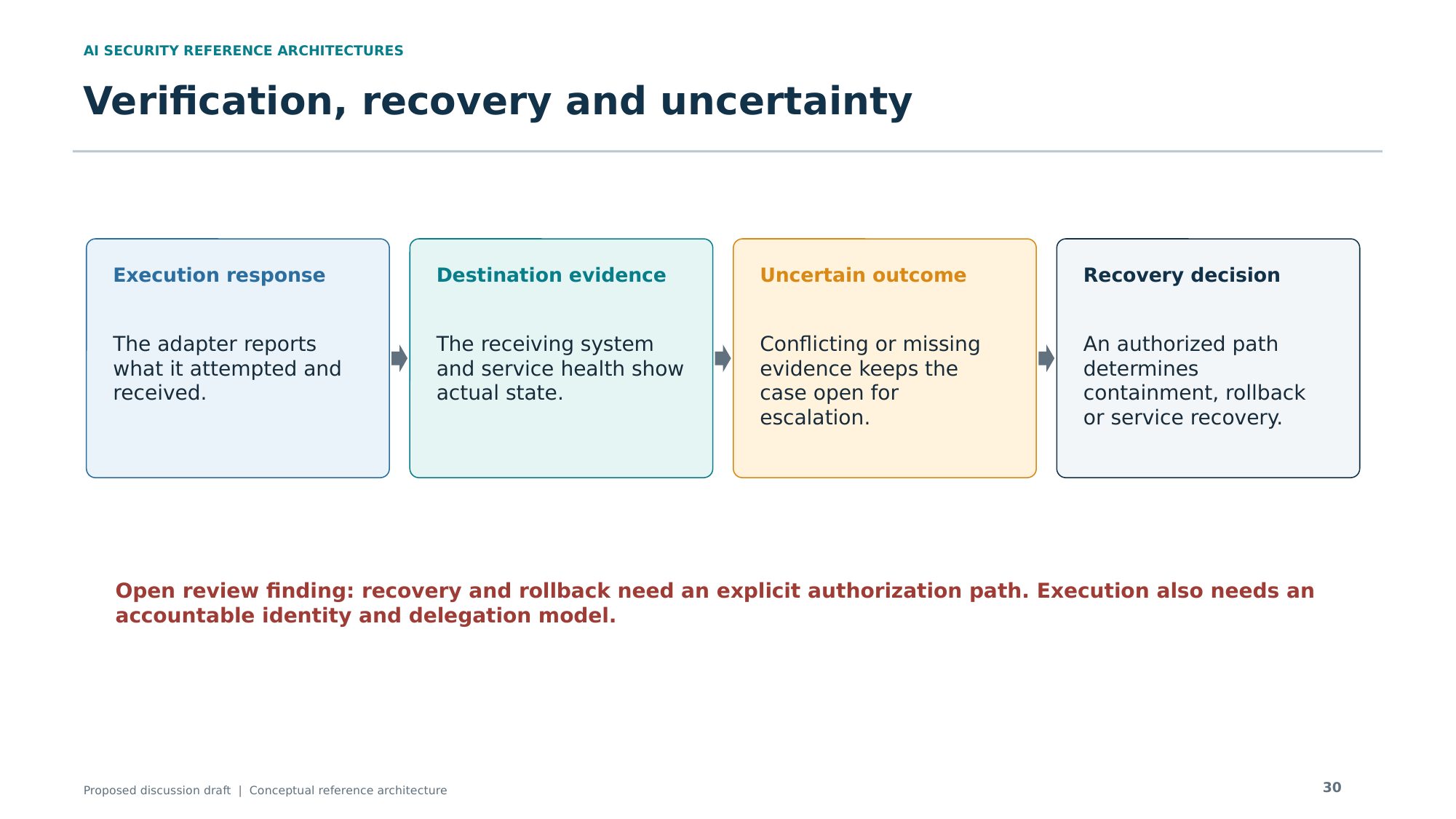

AI SECURITY REFERENCE ARCHITECTURES
Verification, recovery and uncertainty

Execution response
Destination evidence
Uncertain outcome
Recovery decision
The adapter reports what it attempted and received.
The receiving system and service health show actual state.
Conflicting or missing evidence keeps the case open for escalation.
An authorized path determines containment, rollback or service recovery.

Open review finding: recovery and rollback need an explicit authorization path. Execution also needs an accountable identity and delegation model.
30
Proposed discussion draft  |  Conceptual reference architecture